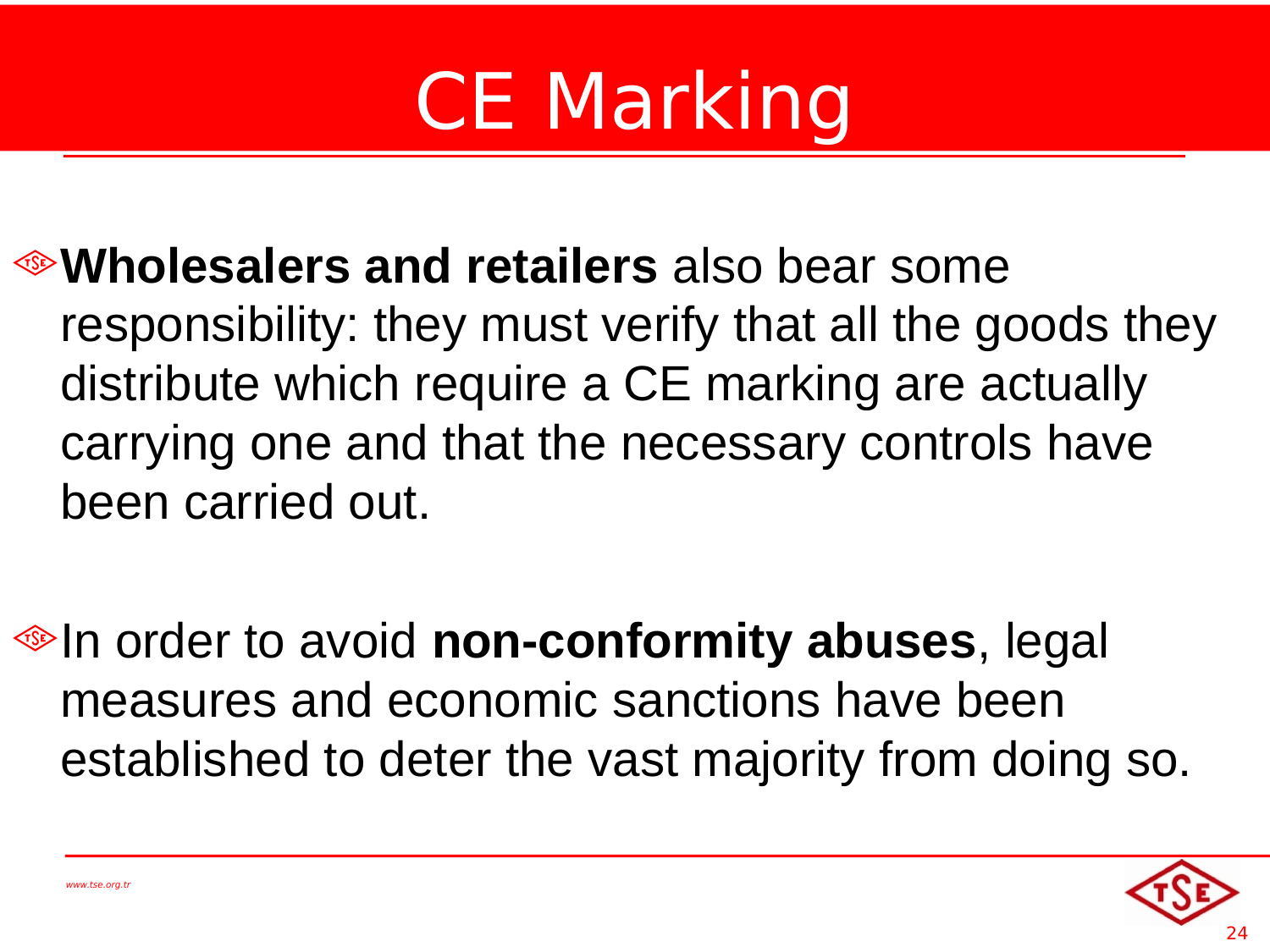

# CE Marking
Wholesalers and retailers also bear some responsibility: they must verify that all the goods they distribute which require a CE marking are actually carrying one and that the necessary controls have been carried out.

In order to avoid non-conformity abuses, legal measures and economic sanctions have been established to deter the vast majority from doing so.

www.tse.org.tr
24